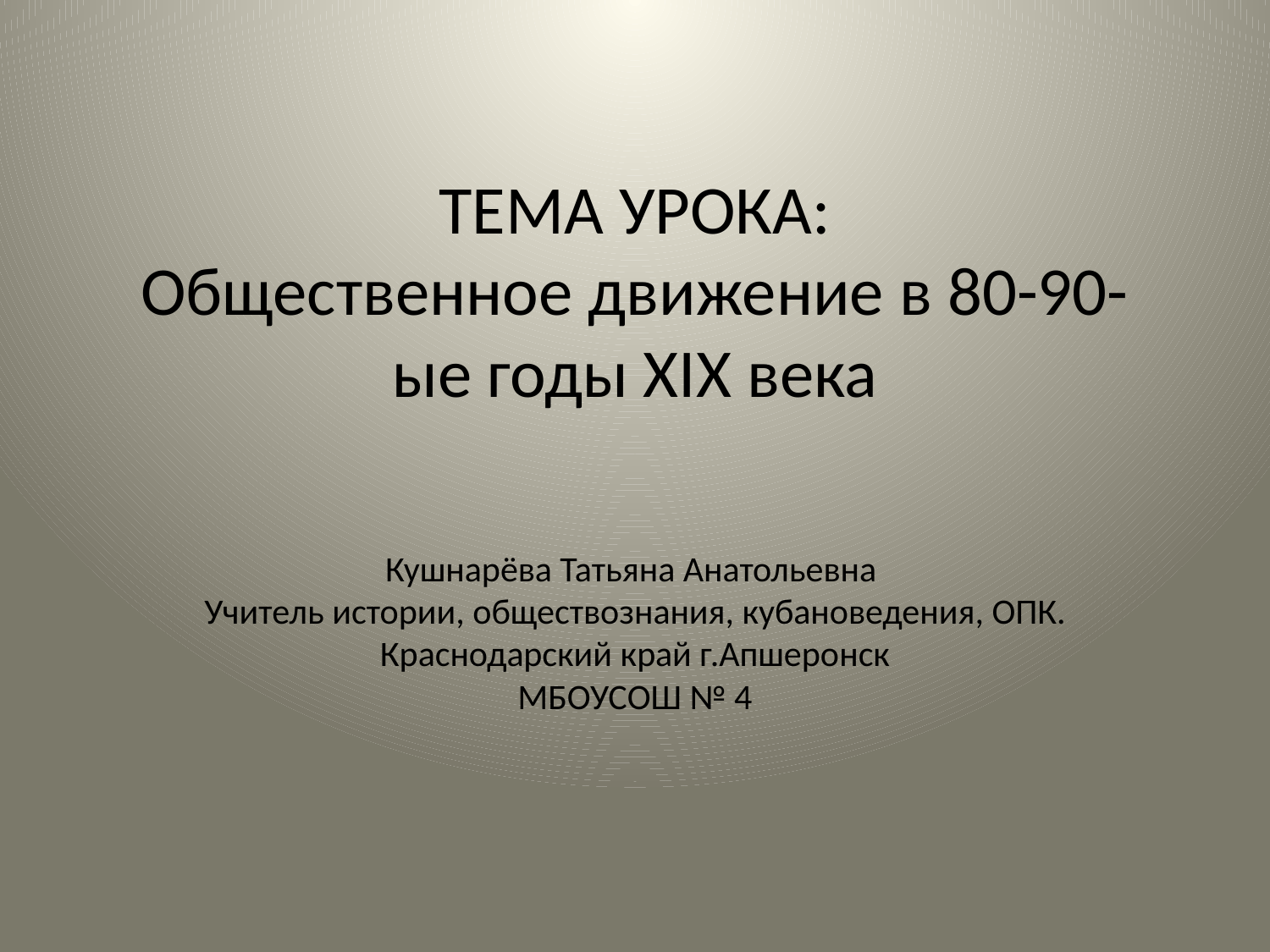

# ТЕМА УРОКА: Общественное движение в 80-90-ые годы XIX века
Кушнарёва Татьяна Анатольевна
Учитель истории, обществознания, кубановедения, ОПК.
Краснодарский край г.Апшеронск
МБОУСОШ № 4